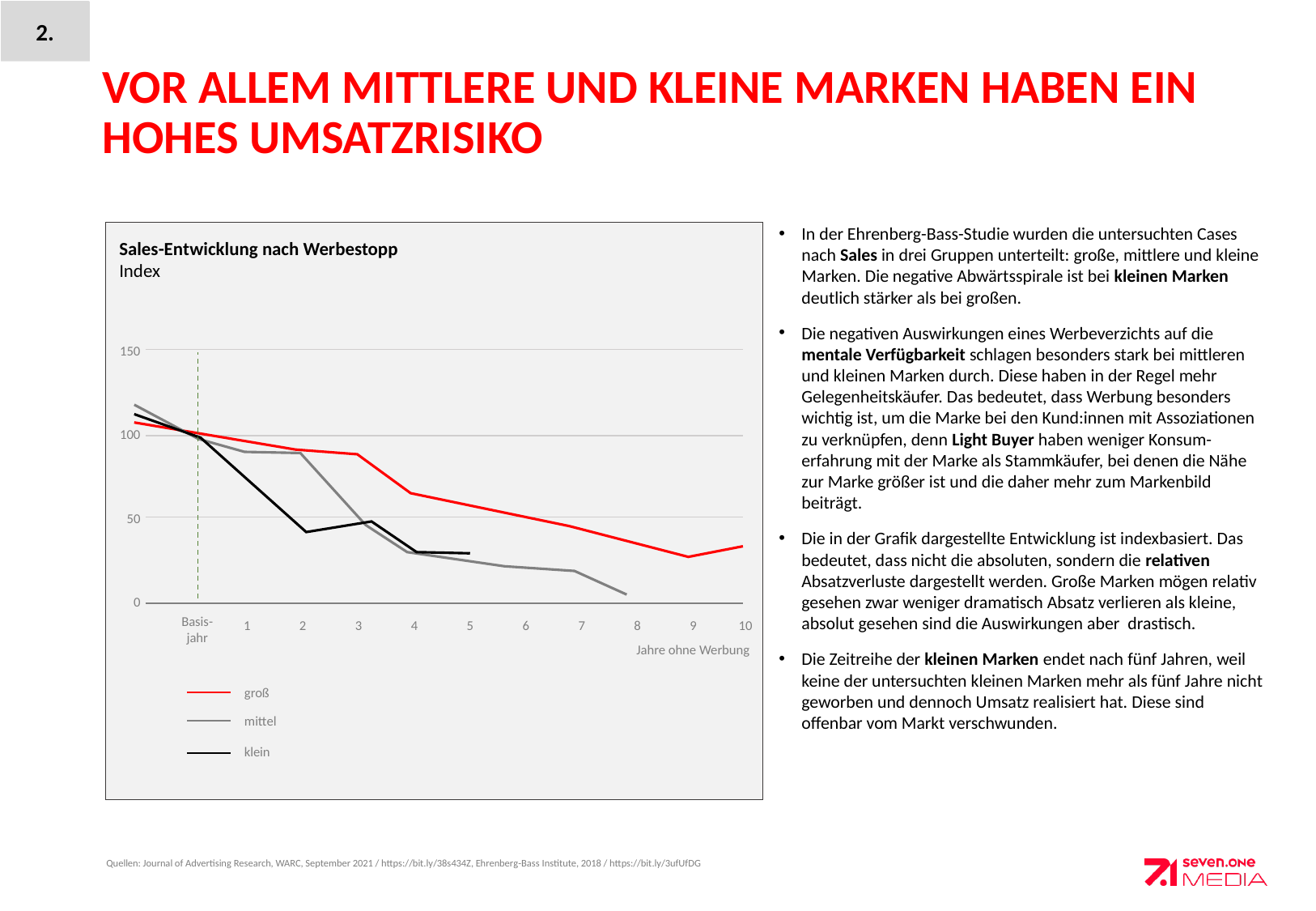

2.
# VOR ALLEM MITTLERE UND KLEINE MARKEN HABEN EIN HOHES UMSATZRISIKO

In der Ehrenberg-Bass-Studie wurden die untersuchten Cases nach Sales in drei Gruppen unterteilt: große, mittlere und kleine Marken. Die negative Abwärtsspirale ist bei kleinen Marken deutlich stärker als bei großen.
Die negativen Auswirkungen eines Werbeverzichts auf die mentale Verfügbarkeit schlagen besonders stark bei mittleren und kleinen Marken durch. Diese haben in der Regel mehr Gelegenheitskäufer. Das bedeutet, dass Werbung besonders wichtig ist, um die Marke bei den Kund:innen mit Assoziationen zu verknüpfen, denn Light Buyer haben weniger Konsum-erfahrung mit der Marke als Stammkäufer, bei denen die Nähe zur Marke größer ist und die daher mehr zum Markenbild beiträgt.
Die in der Grafik dargestellte Entwicklung ist indexbasiert. Das bedeutet, dass nicht die absoluten, sondern die relativen Absatzverluste dargestellt werden. Große Marken mögen relativ gesehen zwar weniger dramatisch Absatz verlieren als kleine, absolut gesehen sind die Auswirkungen aber  drastisch.
Die Zeitreihe der kleinen Marken endet nach fünf Jahren, weil keine der untersuchten kleinen Marken mehr als fünf Jahre nicht geworben und dennoch Umsatz realisiert hat. Diese sind offenbar vom Markt verschwunden.
Sales-Entwicklung nach Werbestopp
Index
150

100
50
0
Basis-
jahr
1
2
3
4
5
6
7
8
9
10
Jahre ohne Werbung
groß
mittel
klein
Quellen: Journal of Advertising Research, WARC, September 2021 / https://bit.ly/38s434Z, Ehrenberg-Bass Institute, 2018 / https://bit.ly/3ufUfDG